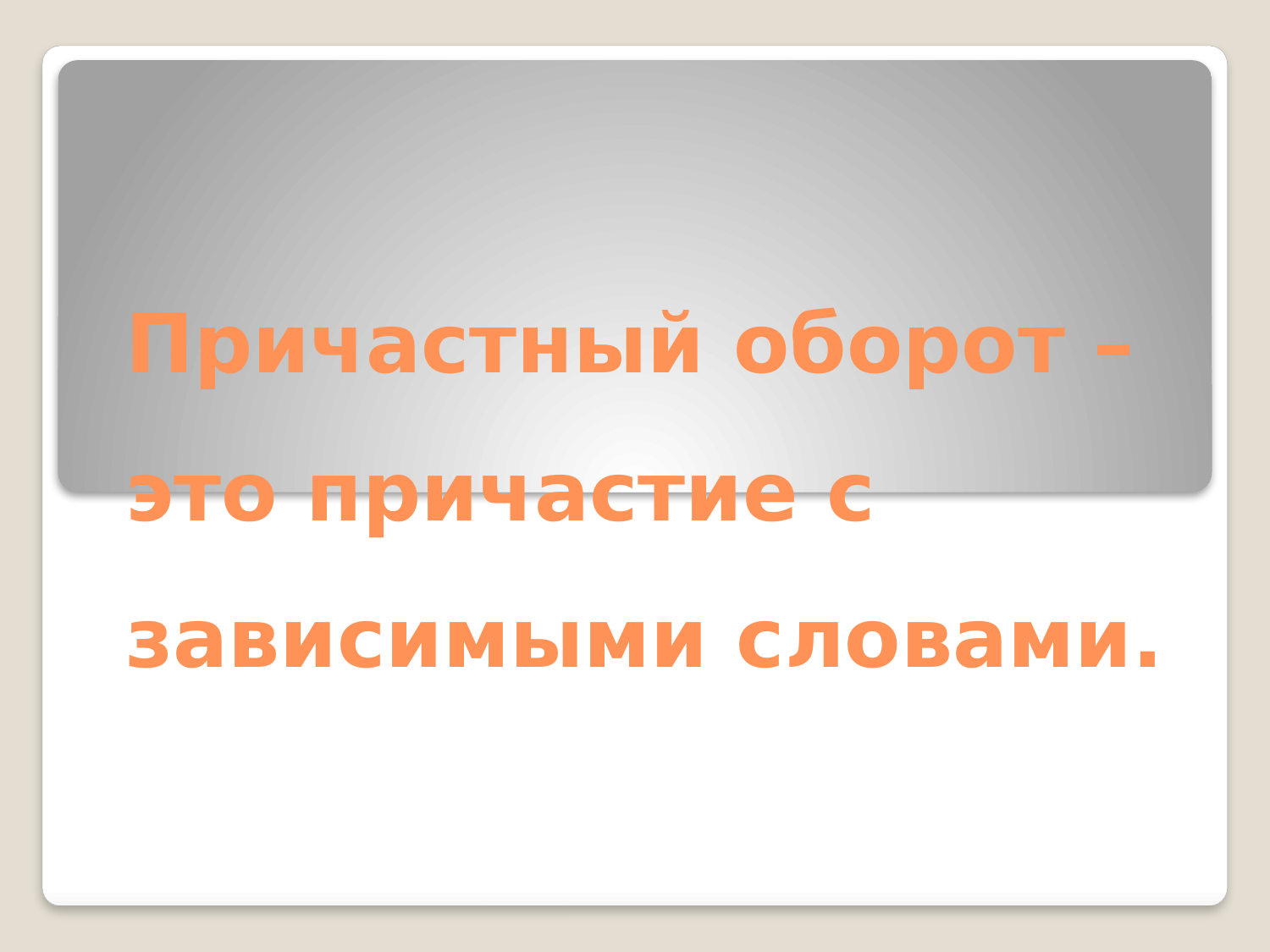

# Причастный оборот – это причастие с зависимыми словами.